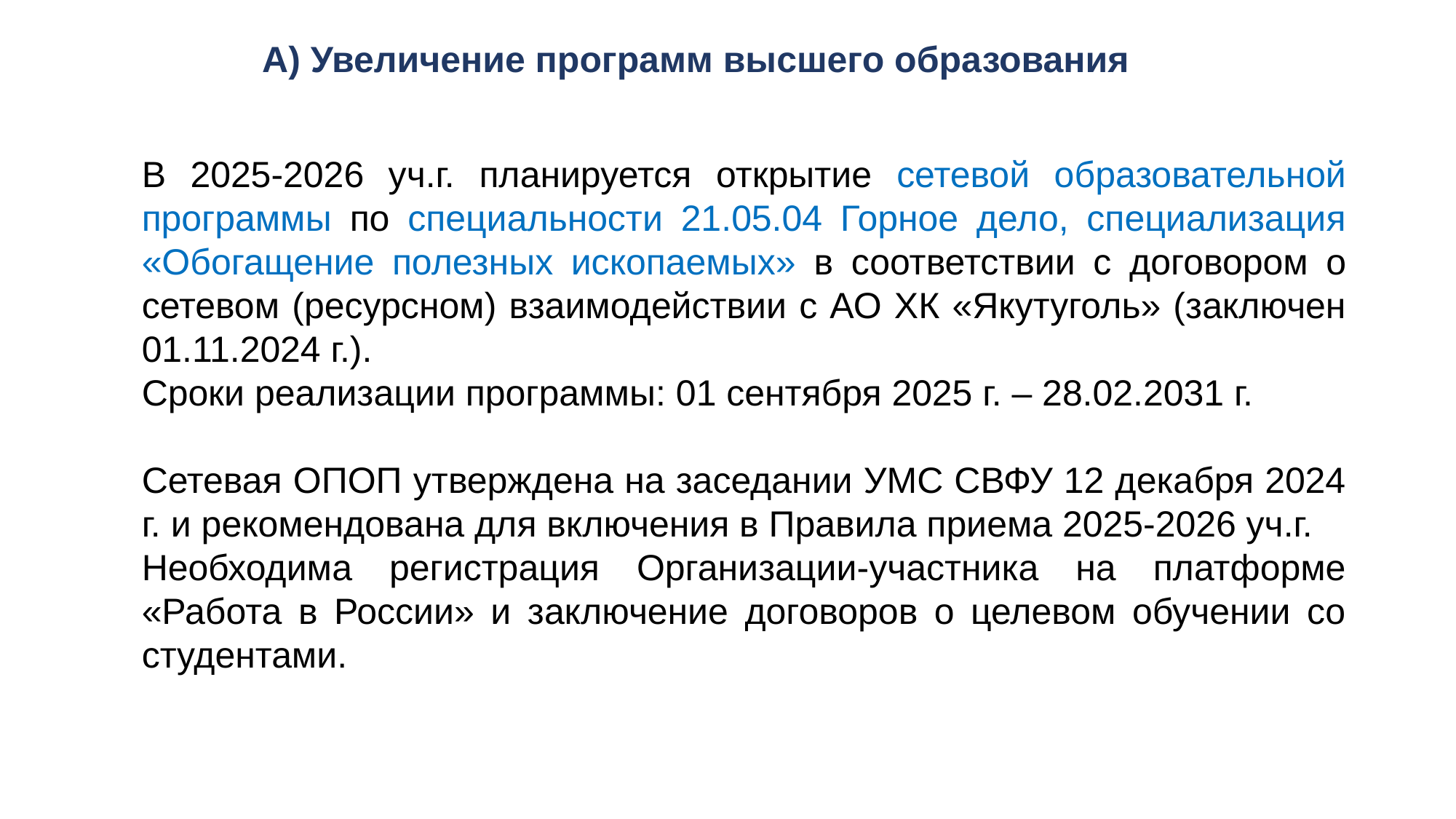

А) Увеличение программ высшего образования
В 2025-2026 уч.г. планируется открытие сетевой образовательной программы по специальности 21.05.04 Горное дело, специализация «Обогащение полезных ископаемых» в соответствии с договором о сетевом (ресурсном) взаимодействии с АО ХК «Якутуголь» (заключен 01.11.2024 г.).
Сроки реализации программы: 01 сентября 2025 г. – 28.02.2031 г.

Сетевая ОПОП утверждена на заседании УМС СВФУ 12 декабря 2024 г. и рекомендована для включения в Правила приема 2025-2026 уч.г.
Необходима регистрация Организации-участника на платформе «Работа в России» и заключение договоров о целевом обучении со студентами.